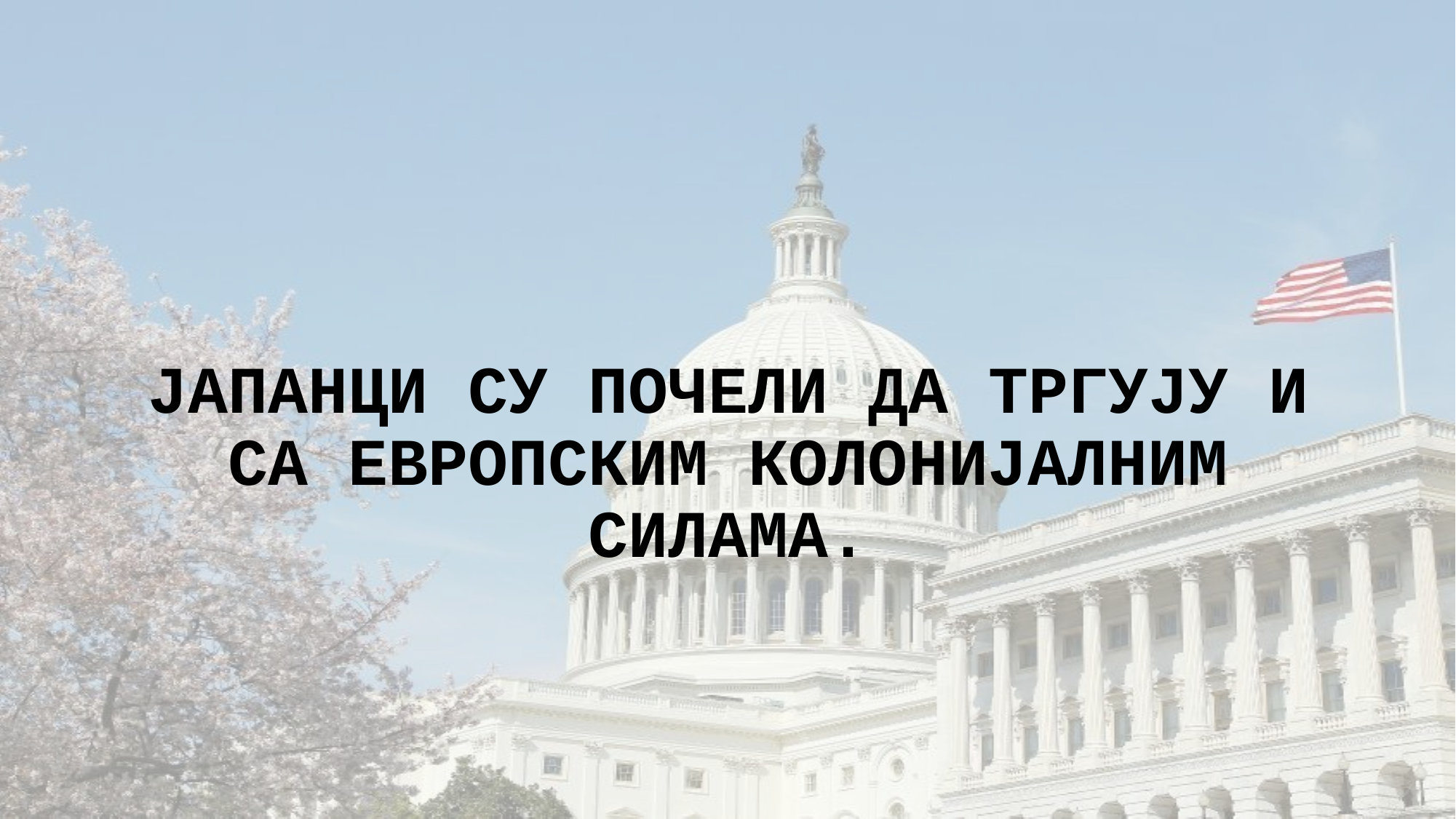

# ЈАПАНЦИ СУ ПОЧЕЛИ ДА ТРГУЈУ И СА ЕВРОПСКИМ КОЛОНИЈАЛНИМ СИЛАМА.